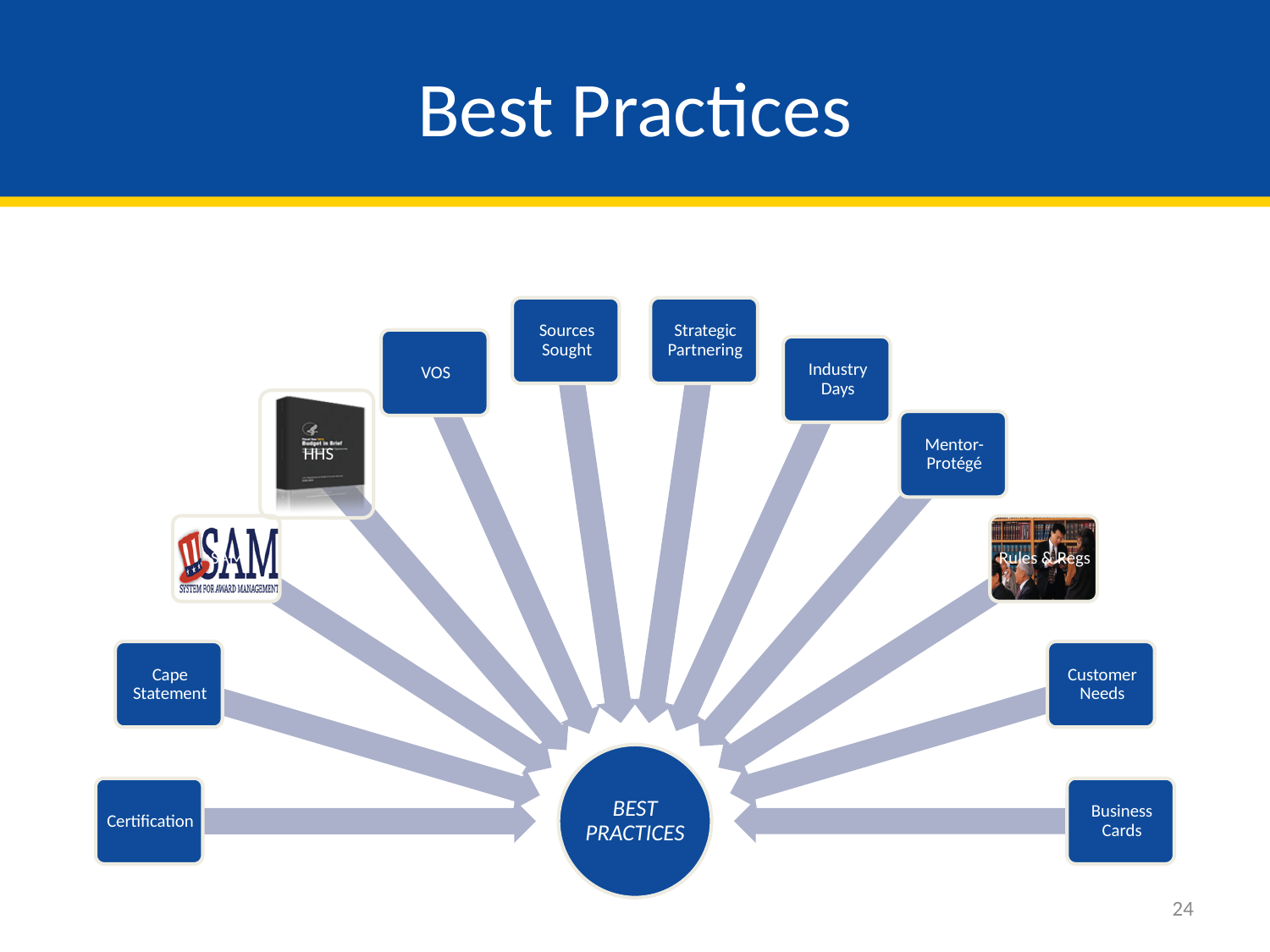

# Best Practices
BEST PRACTICES
Certification
Cape Statement
SAM
HHS
VOS
Sources Sought
Strategic Partnering
Industry Days
Mentor- Protégé
Rules & Regs
Customer Needs
Business Cards
24